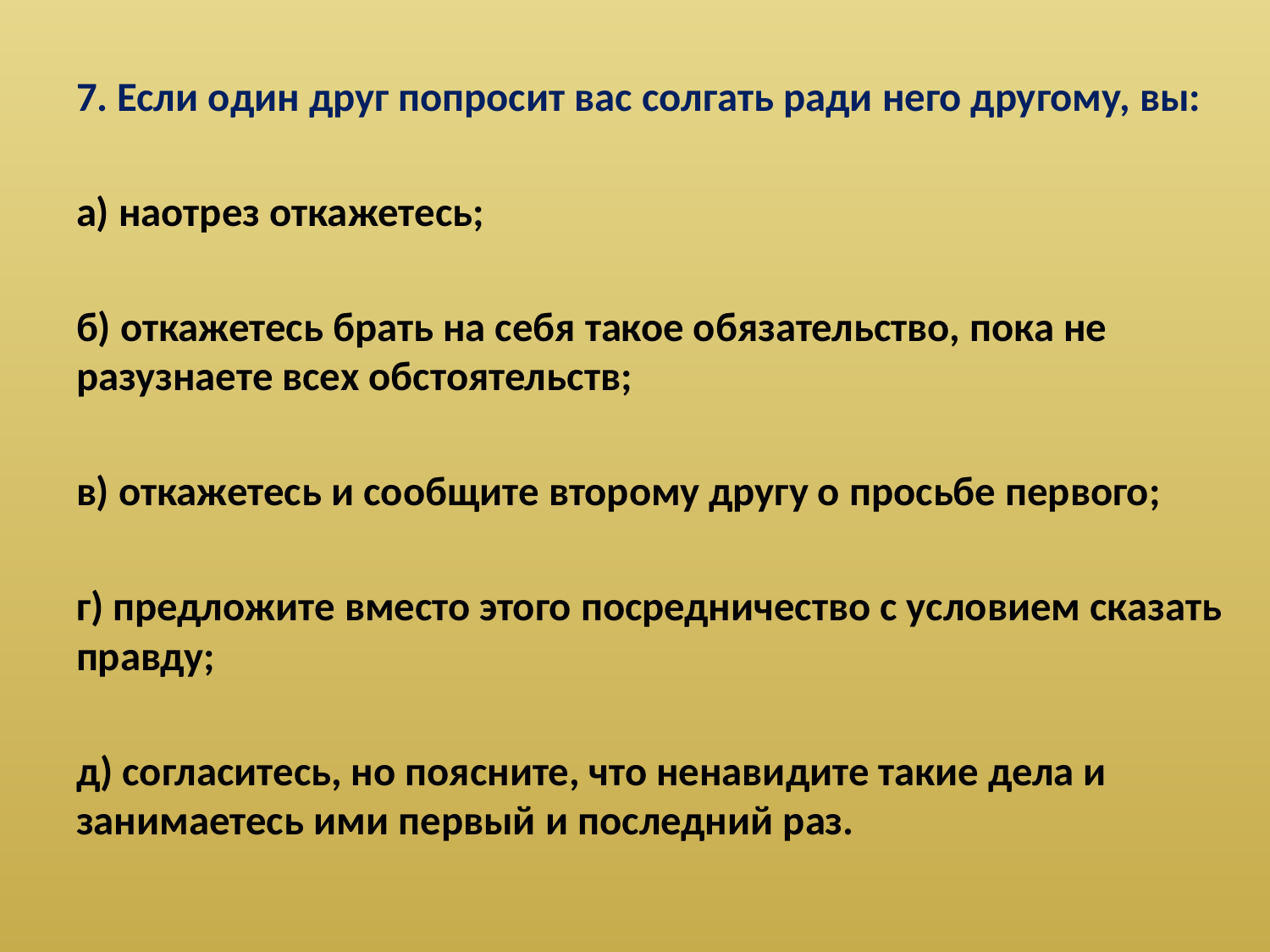

7. Если один друг попросит вас солгать ради него другому, вы:

а) наотрез откажетесь;

б) откажетесь брать на себя такое обязательство, пока не разузнаете всех обстоятельств;

в) откажетесь и сообщите второму другу о просьбе первого;

г) предложите вместо этого посредничество с условием сказать правду;

д) согласитесь, но поясните, что ненавидите такие дела и занимаетесь ими первый и последний раз.